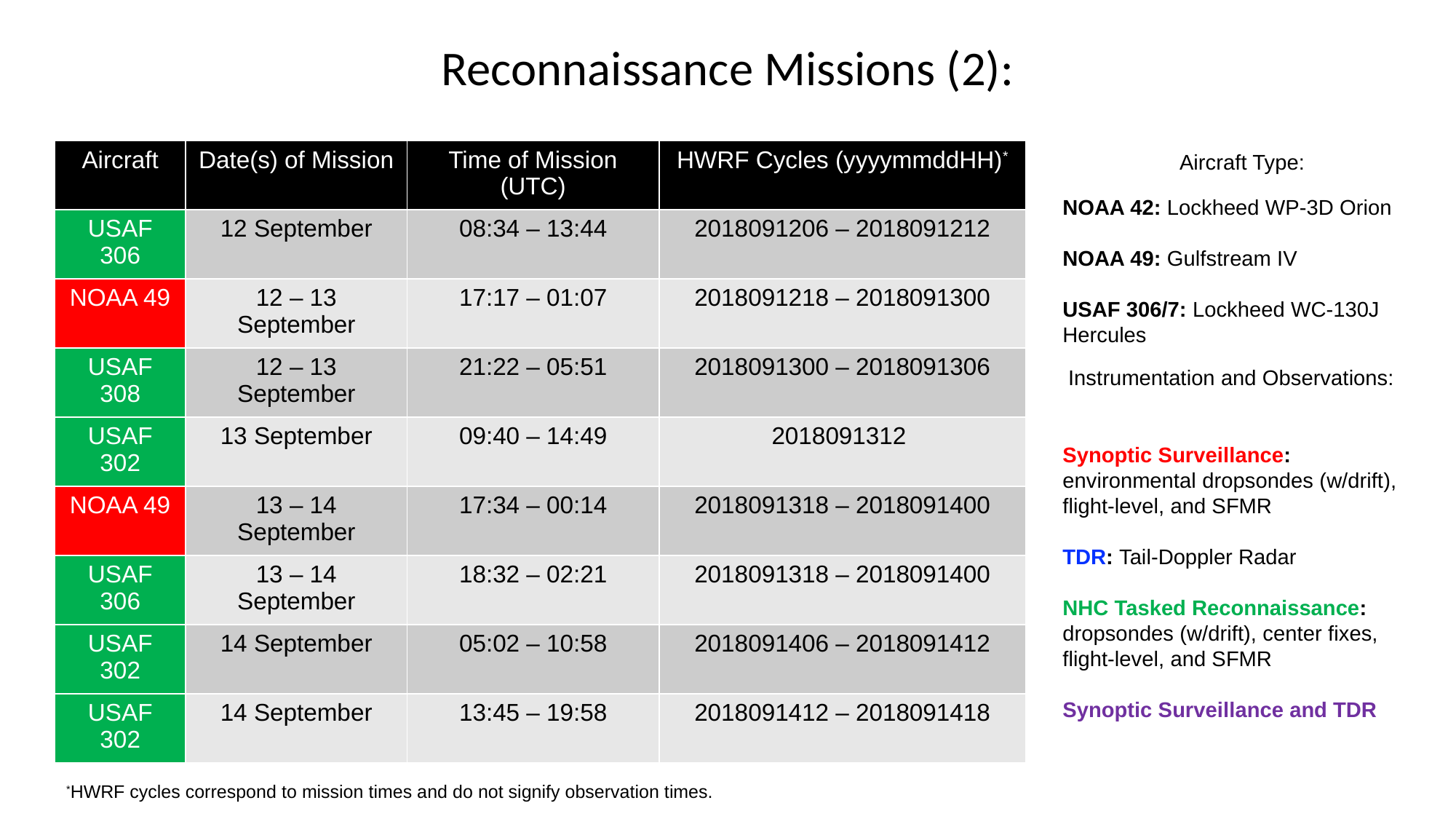

Reconnaissance Missions (2):
| Aircraft | Date(s) of Mission | Time of Mission (UTC) | HWRF Cycles (yyyymmddHH)\* |
| --- | --- | --- | --- |
| USAF 306 | 12 September | 08:34 – 13:44 | 2018091206 – 2018091212 |
| NOAA 49 | 12 – 13 September | 17:17 – 01:07 | 2018091218 – 2018091300 |
| USAF 308 | 12 – 13 September | 21:22 – 05:51 | 2018091300 – 2018091306 |
| USAF 302 | 13 September | 09:40 – 14:49 | 2018091312 |
| NOAA 49 | 13 – 14 September | 17:34 – 00:14 | 2018091318 – 2018091400 |
| USAF 306 | 13 – 14 September | 18:32 – 02:21 | 2018091318 – 2018091400 |
| USAF 302 | 14 September | 05:02 – 10:58 | 2018091406 – 2018091412 |
| USAF 302 | 14 September | 13:45 – 19:58 | 2018091412 – 2018091418 |
Aircraft Type:
NOAA 42: Lockheed WP-3D Orion

NOAA 49: Gulfstream IV

USAF 306/7: Lockheed WC-130J Hercules

Instrumentation and Observations:
Synoptic Surveillance: environmental dropsondes (w/drift), flight-level, and SFMR

TDR: Tail-Doppler Radar

NHC Tasked Reconnaissance: dropsondes (w/drift), center fixes, flight-level, and SFMR

Synoptic Surveillance and TDR
*HWRF cycles correspond to mission times and do not signify observation times.